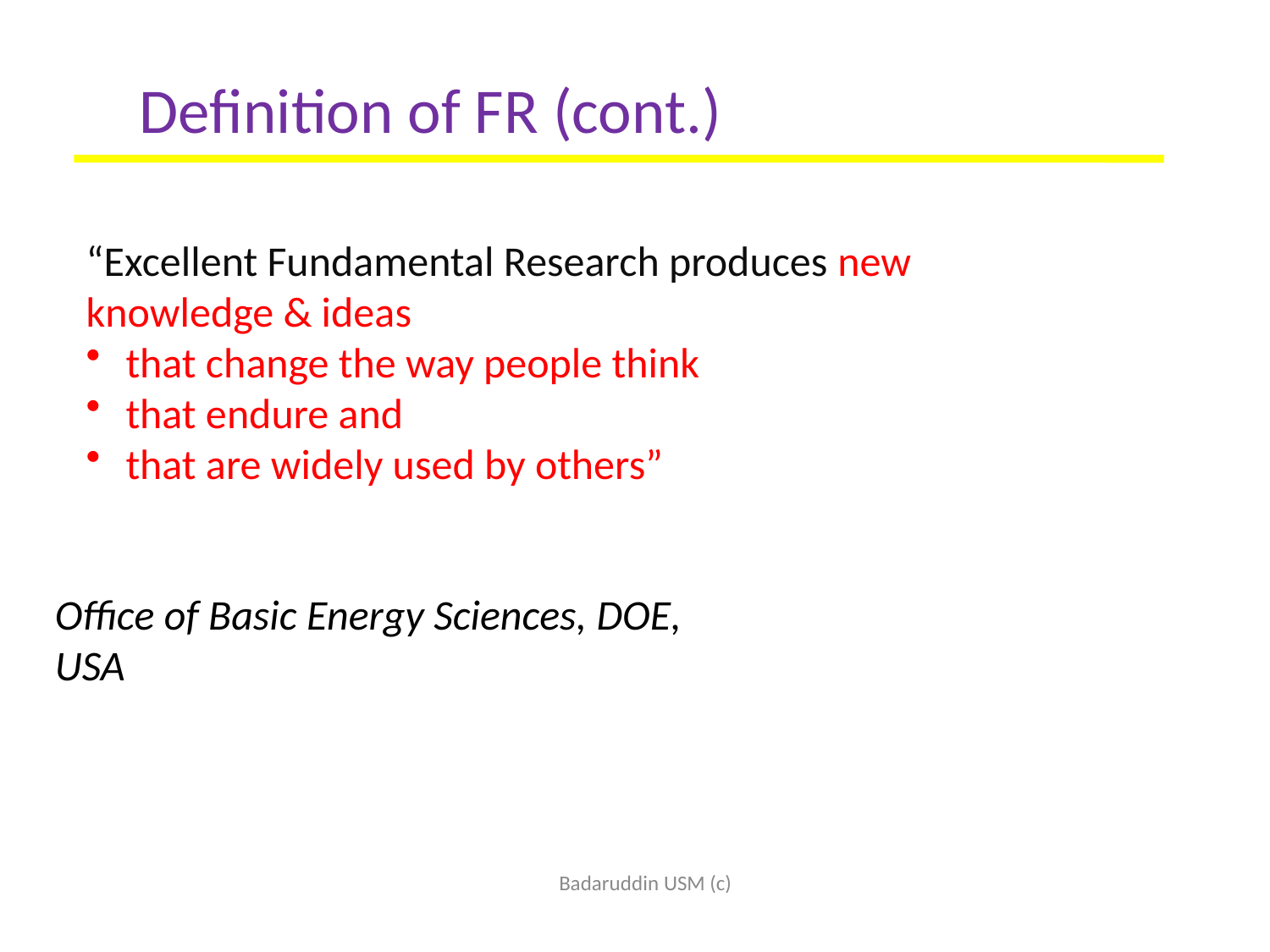

Definition of FR (cont.)

“Excellent Fundamental Research produces new knowledge & ideas
 that change the way people think
 that endure and
 that are widely used by others”
Office of Basic Energy Sciences, DOE, USA
Badaruddin USM (c)